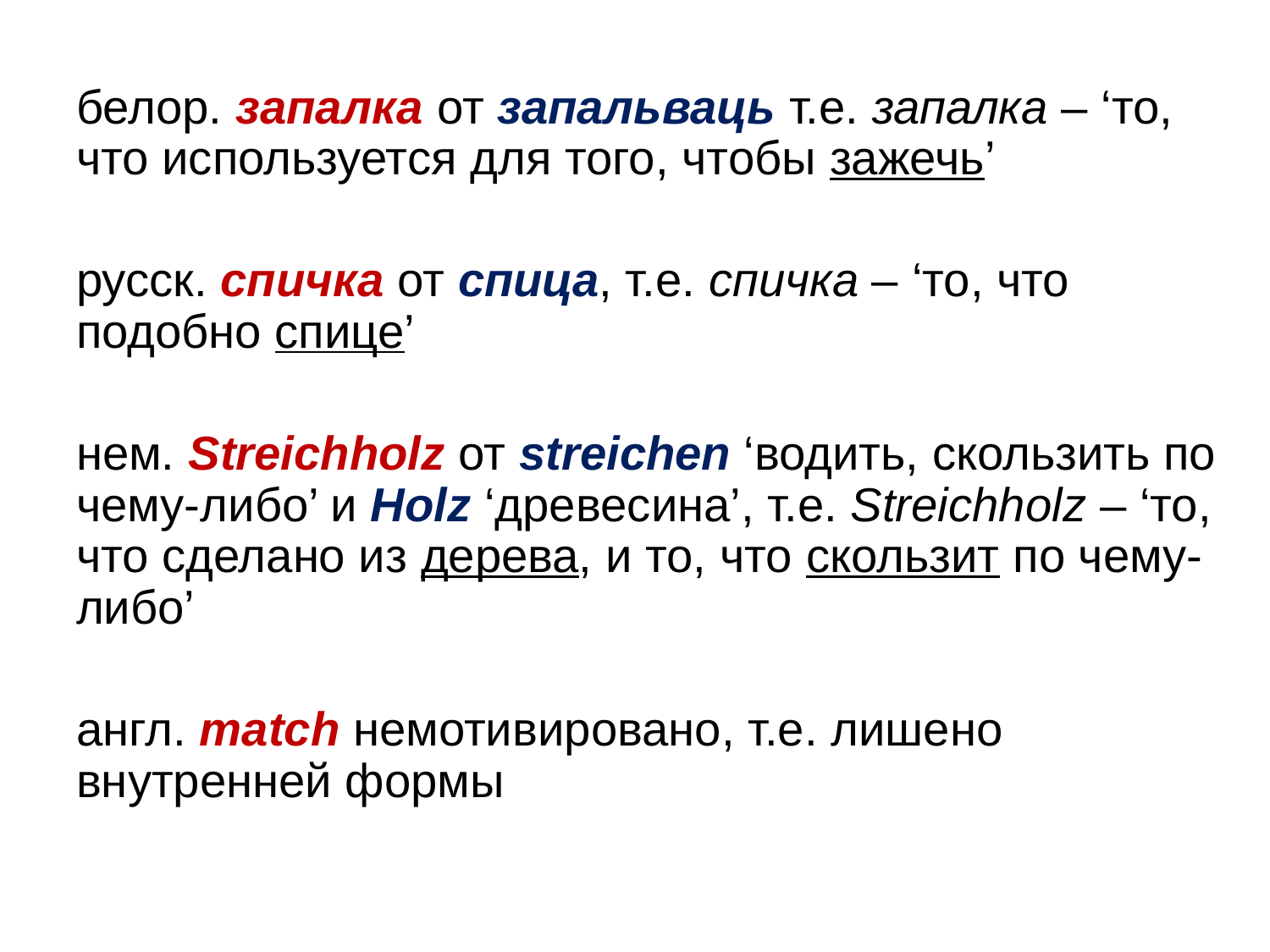

белор. запалка от запальваць т.е. запалка – ‘то, что используется для того, чтобы зажечь’

русск. спичка от спица, т.е. спичка – ‘то, что подобно спице’

нем. Streichholz от streichen ‘водить, скользить по чему-либо’ и Holz ‘древесина’, т.е. Streichholz – ‘то, что сделано из дерева, и то, что скользит по чему-либо’

англ. match немотивировано, т.е. лишено внутренней формы